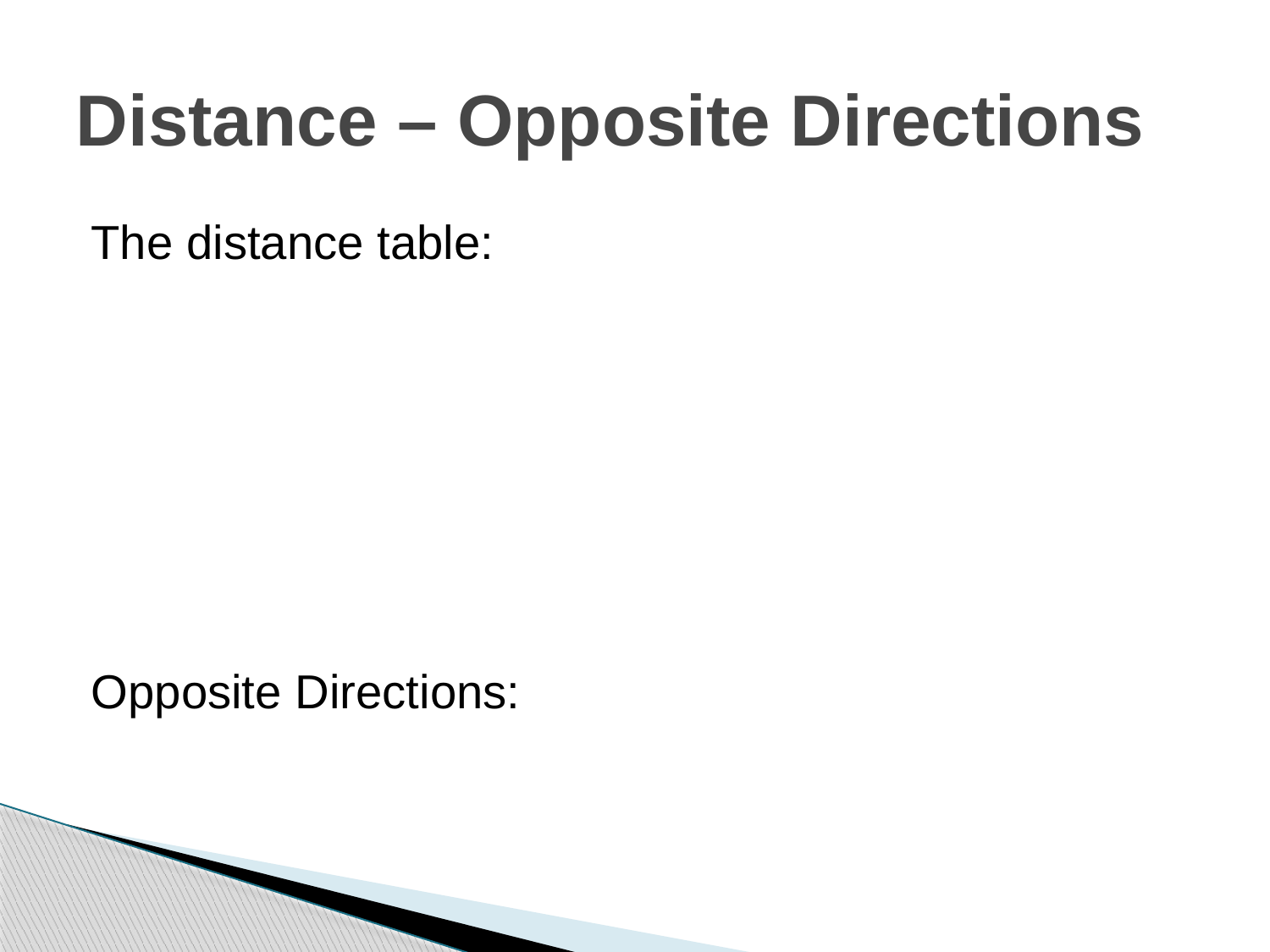

# Distance – Opposite Directions
The distance table:

Opposite Directions: